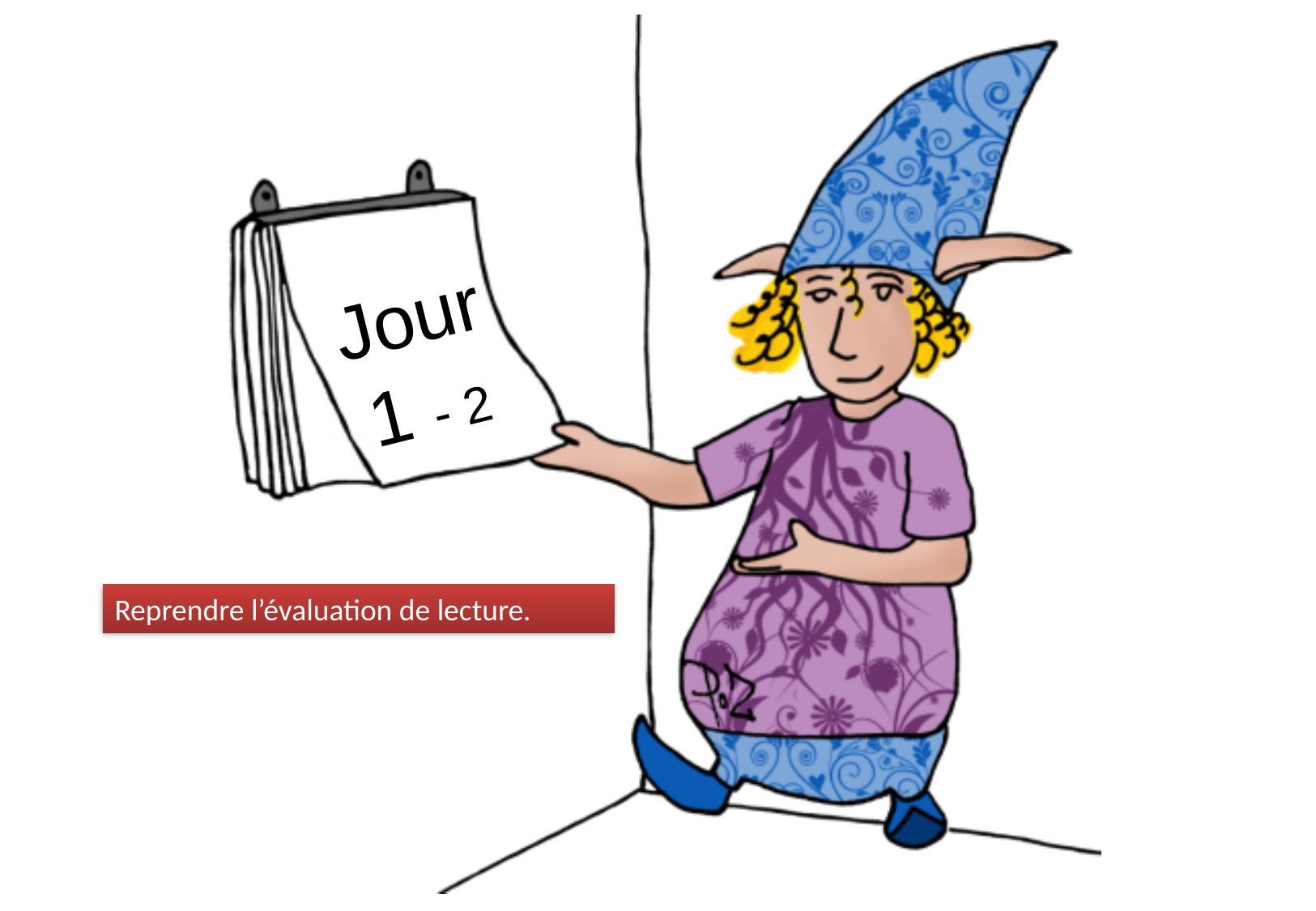

Jour
1 - 2
Reprendre l’évaluation de lecture.